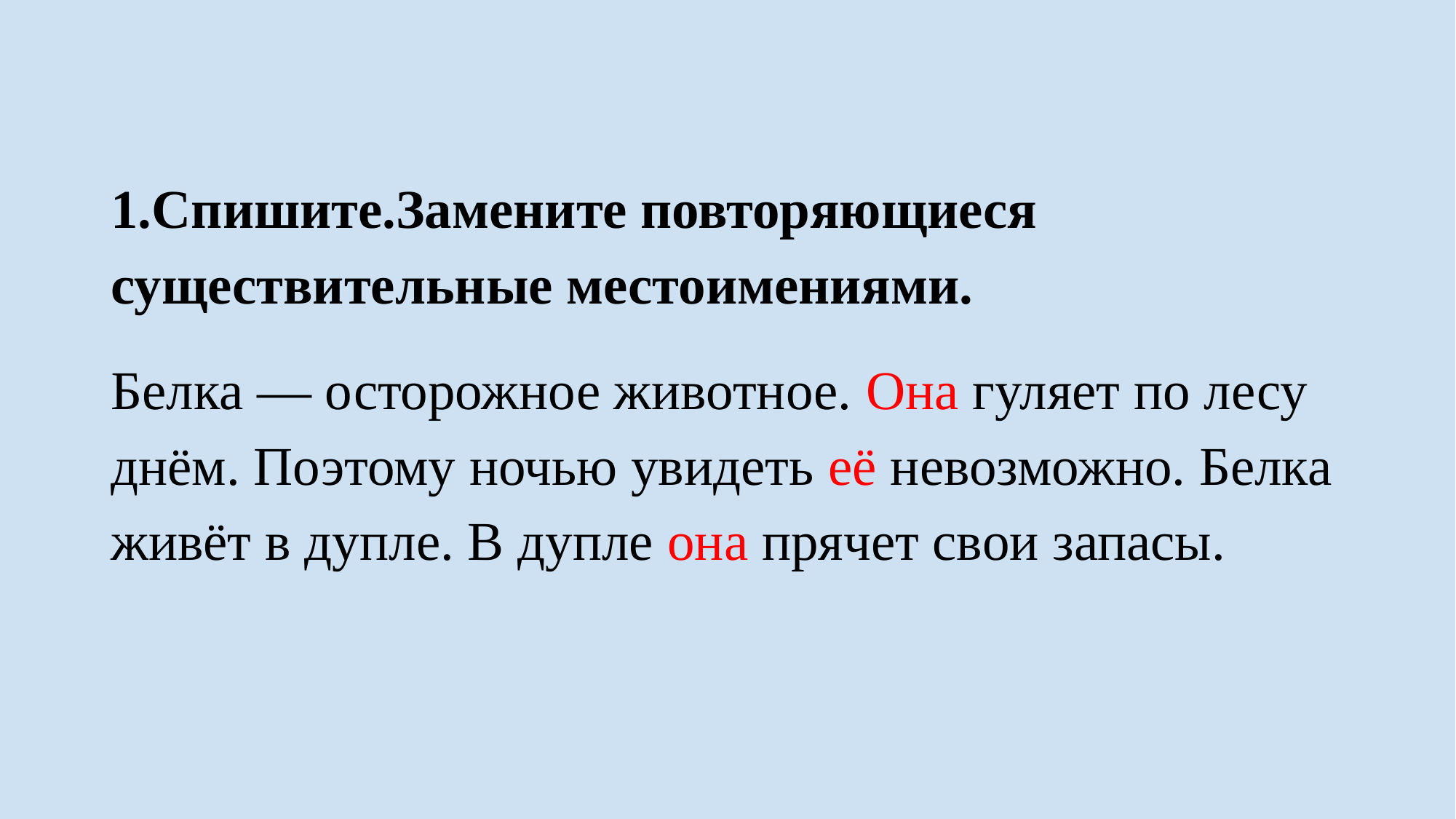

1.Спишите.Замените повторяющиеся существительные местоимениями.
Белка — осторожное животное. Она гуляет по лесу днём. Поэтому ночью увидеть её невозможно. Белка живёт в дупле. В дупле она прячет свои запасы.